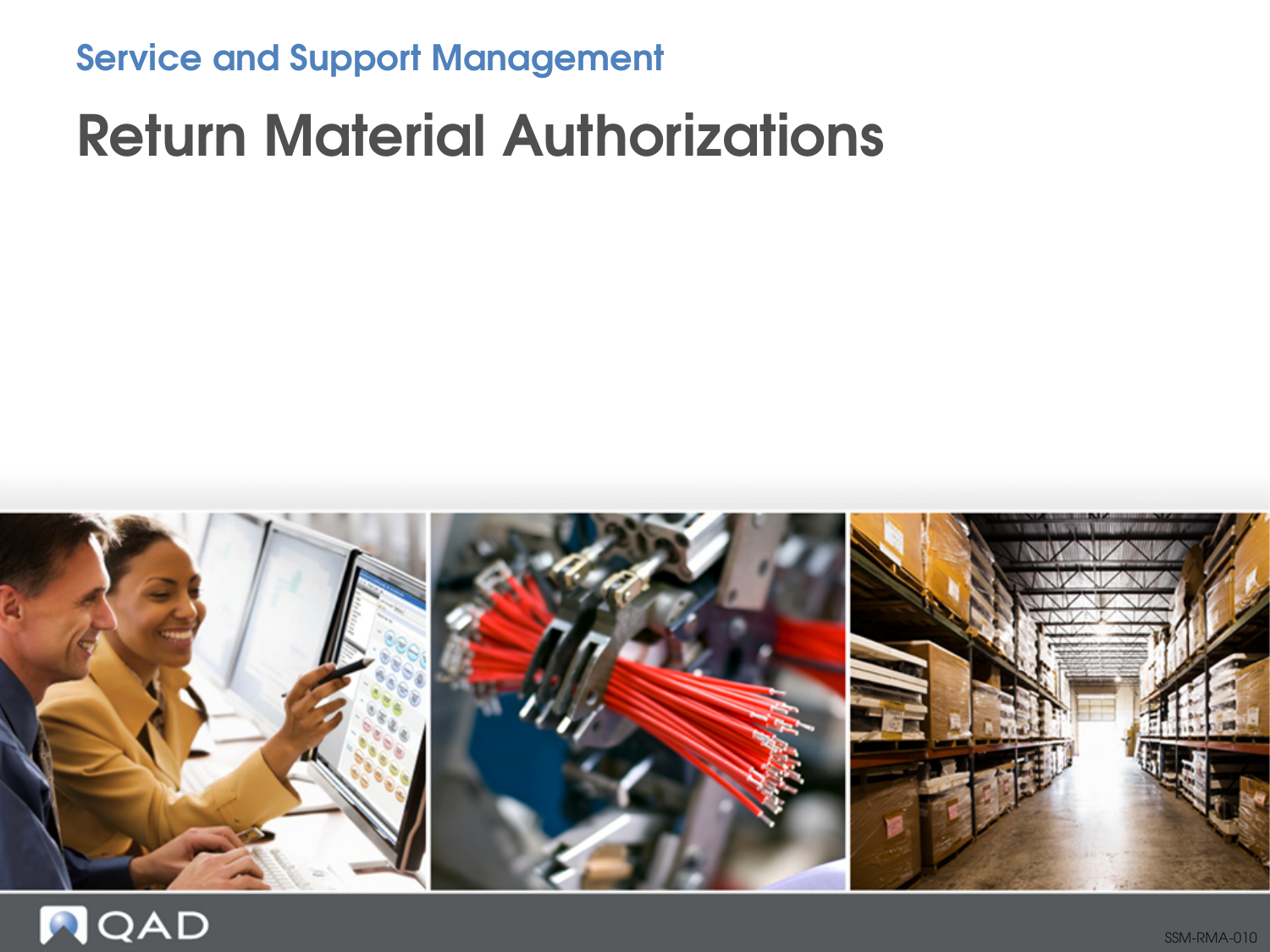

Service and Support Management
# Return Material Authorizations

SSM-RMA-010